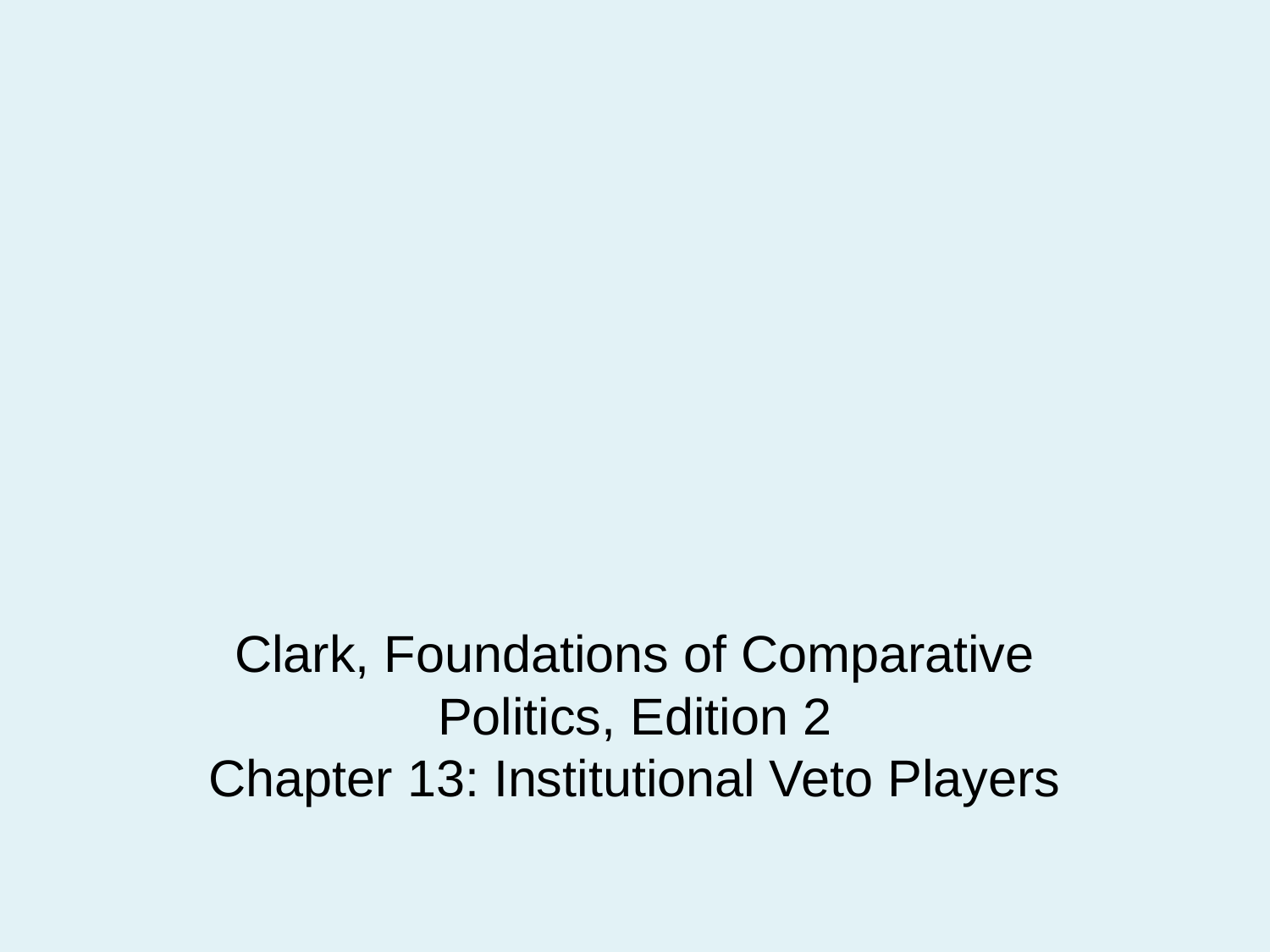

# Clark, Foundations of Comparative Politics, Edition 2 Chapter 13: Institutional Veto Players